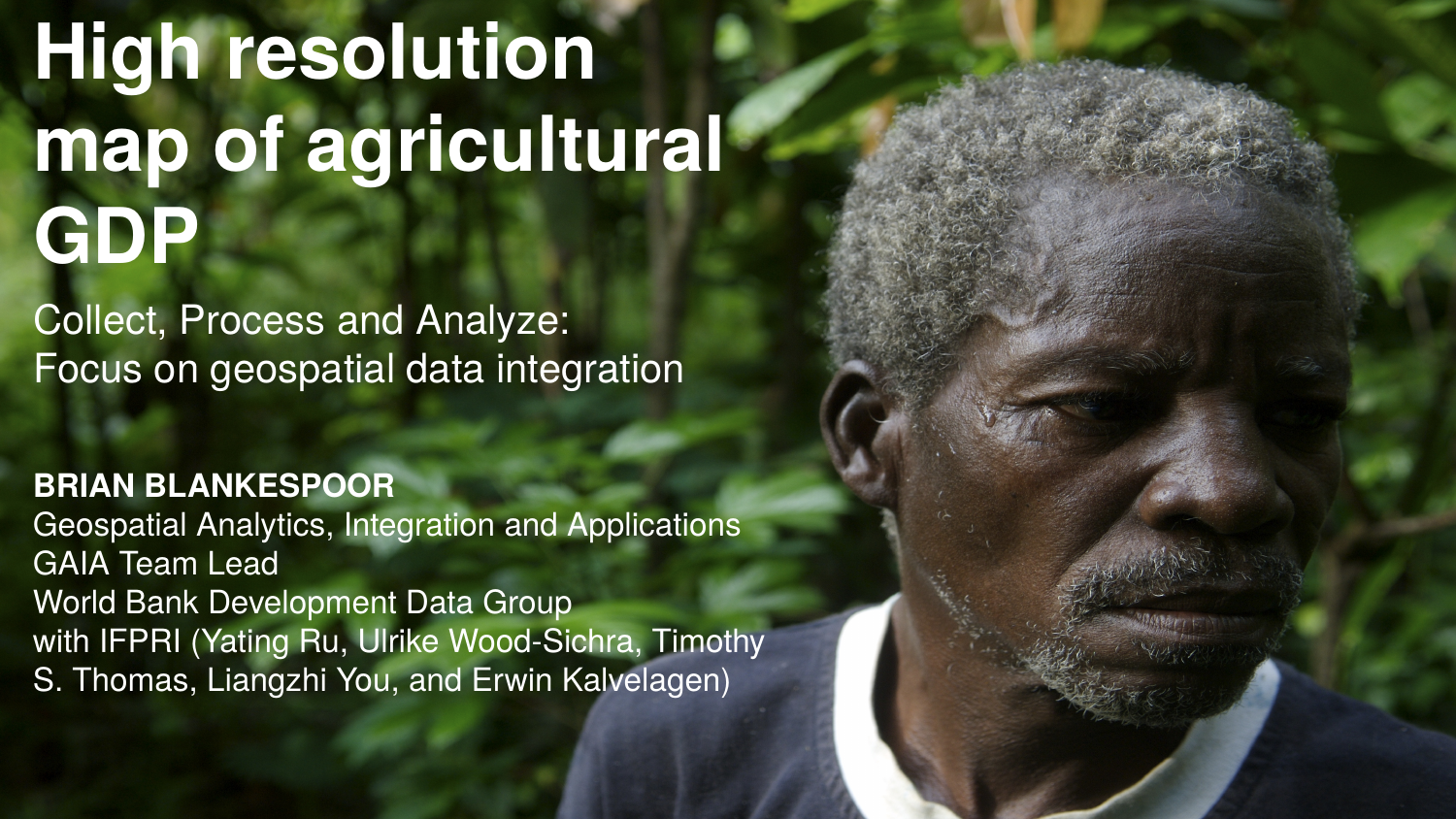

# High resolution map of agricultural GDP
Collect, Process and Analyze:
Focus on geospatial data integration

BRIAN BLANKESPOOR
Geospatial Analytics, Integration and Applications
GAIA Team Lead
World Bank Development Data Group
with IFPRI (Yating Ru, Ulrike Wood-Sichra, Timothy S. Thomas, Liangzhi You, and Erwin Kalvelagen)